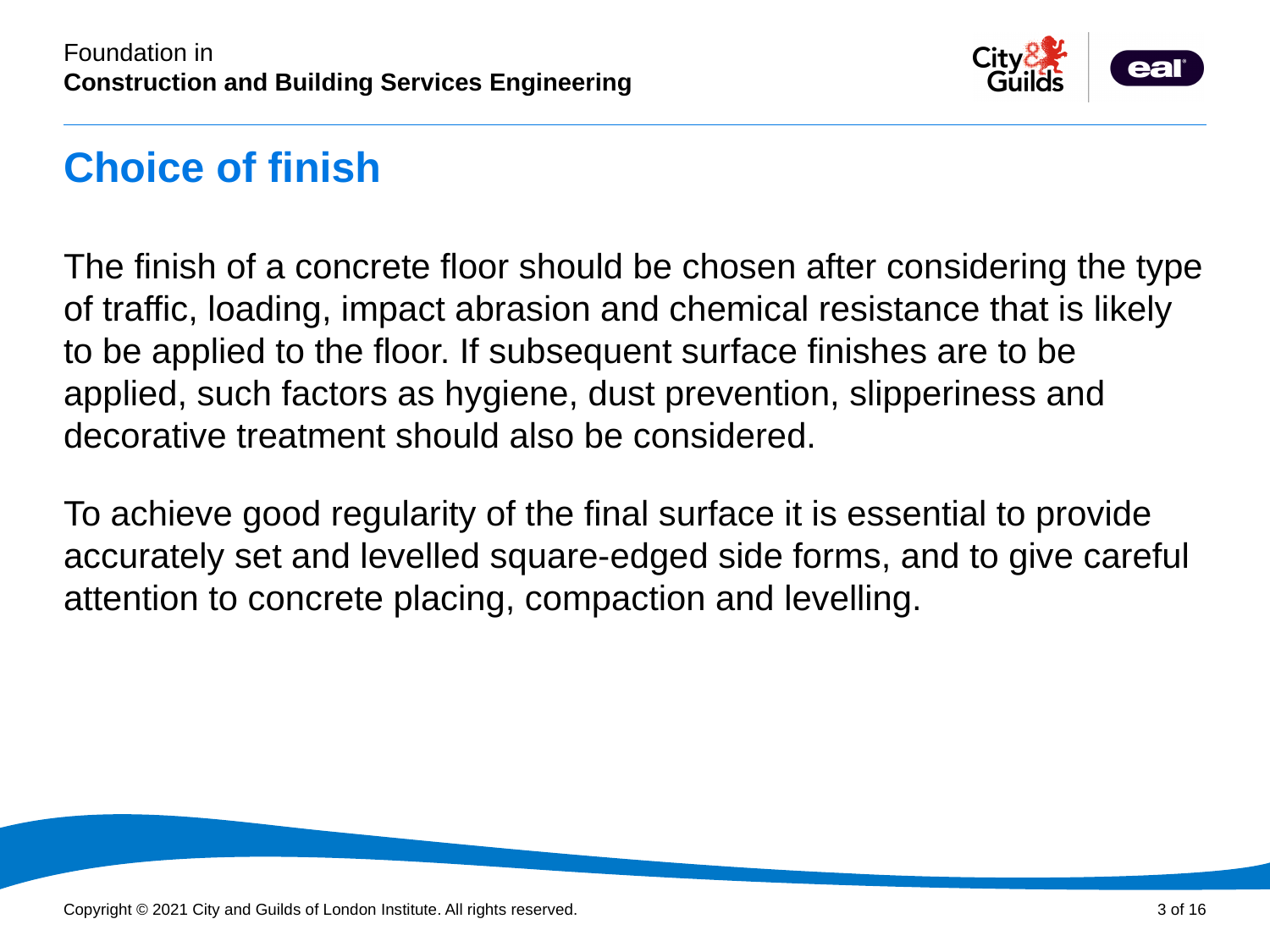

# Choice of finish

The finish of a concrete floor should be chosen after considering the type of traffic, loading, impact abrasion and chemical resistance that is likely to be applied to the floor. If subsequent surface finishes are to be applied, such factors as hygiene, dust prevention, slipperiness and decorative treatment should also be considered.
To achieve good regularity of the final surface it is essential to provide accurately set and levelled square-edged side forms, and to give careful attention to concrete placing, compaction and levelling.